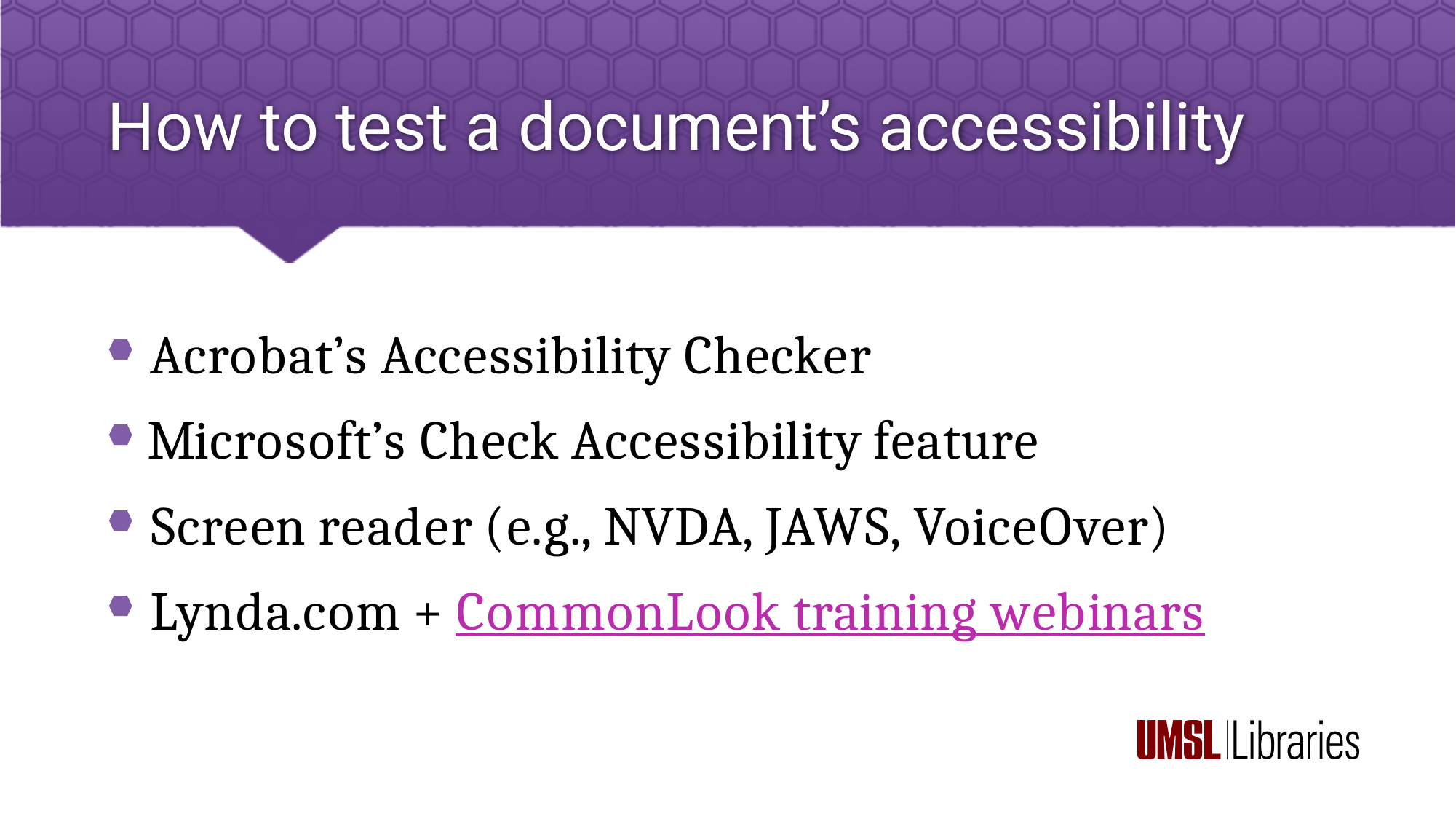

# How to test a document’s accessibility
Acrobat’s Accessibility Checker
Microsoft’s Check Accessibility feature
Screen reader (e.g., NVDA, JAWS, VoiceOver)
Lynda.com + CommonLook training webinars